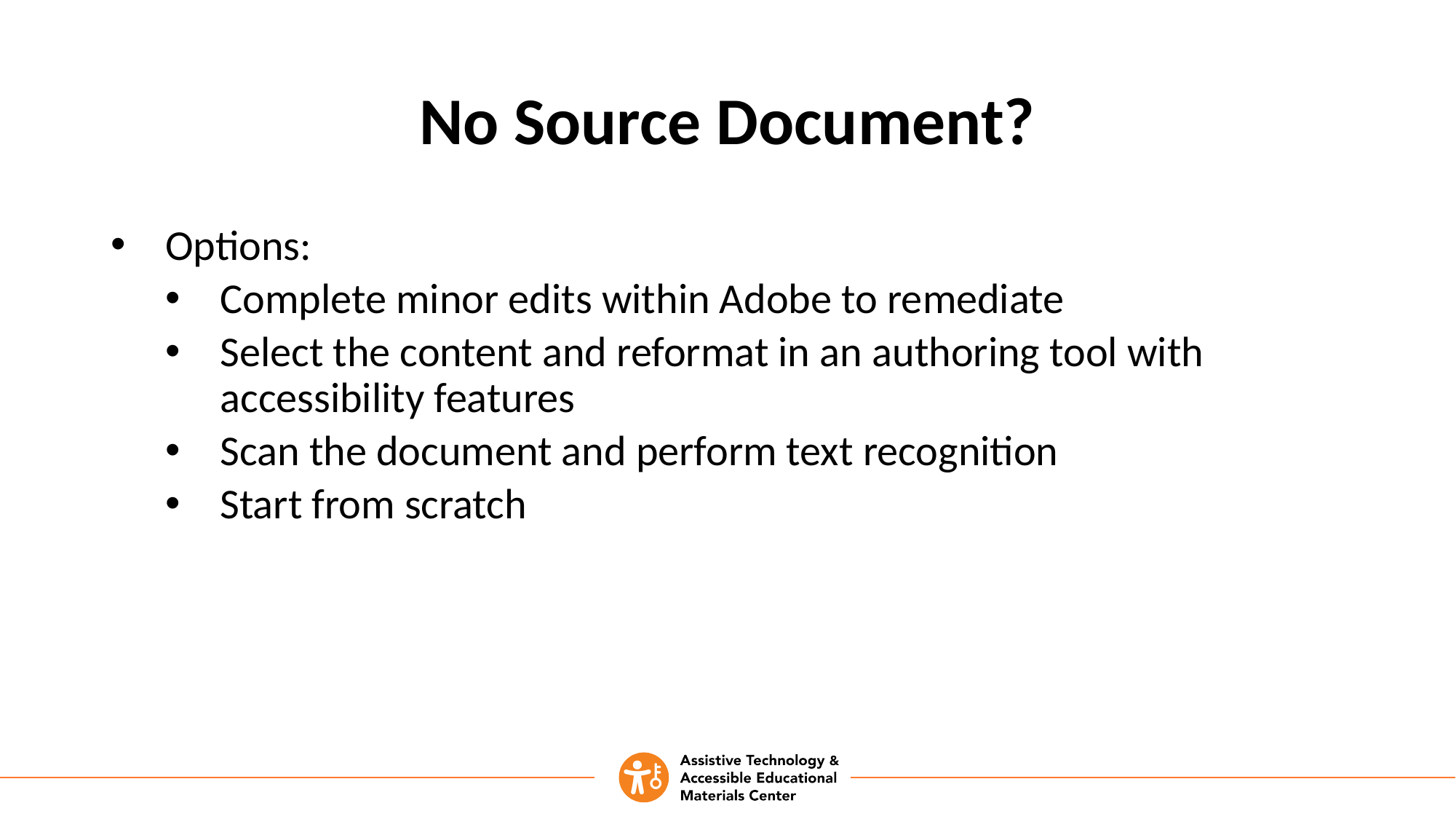

# No Source Document?
Options:
Complete minor edits within Adobe to remediate
Select the content and reformat in an authoring tool with accessibility features
Scan the document and perform text recognition
Start from scratch